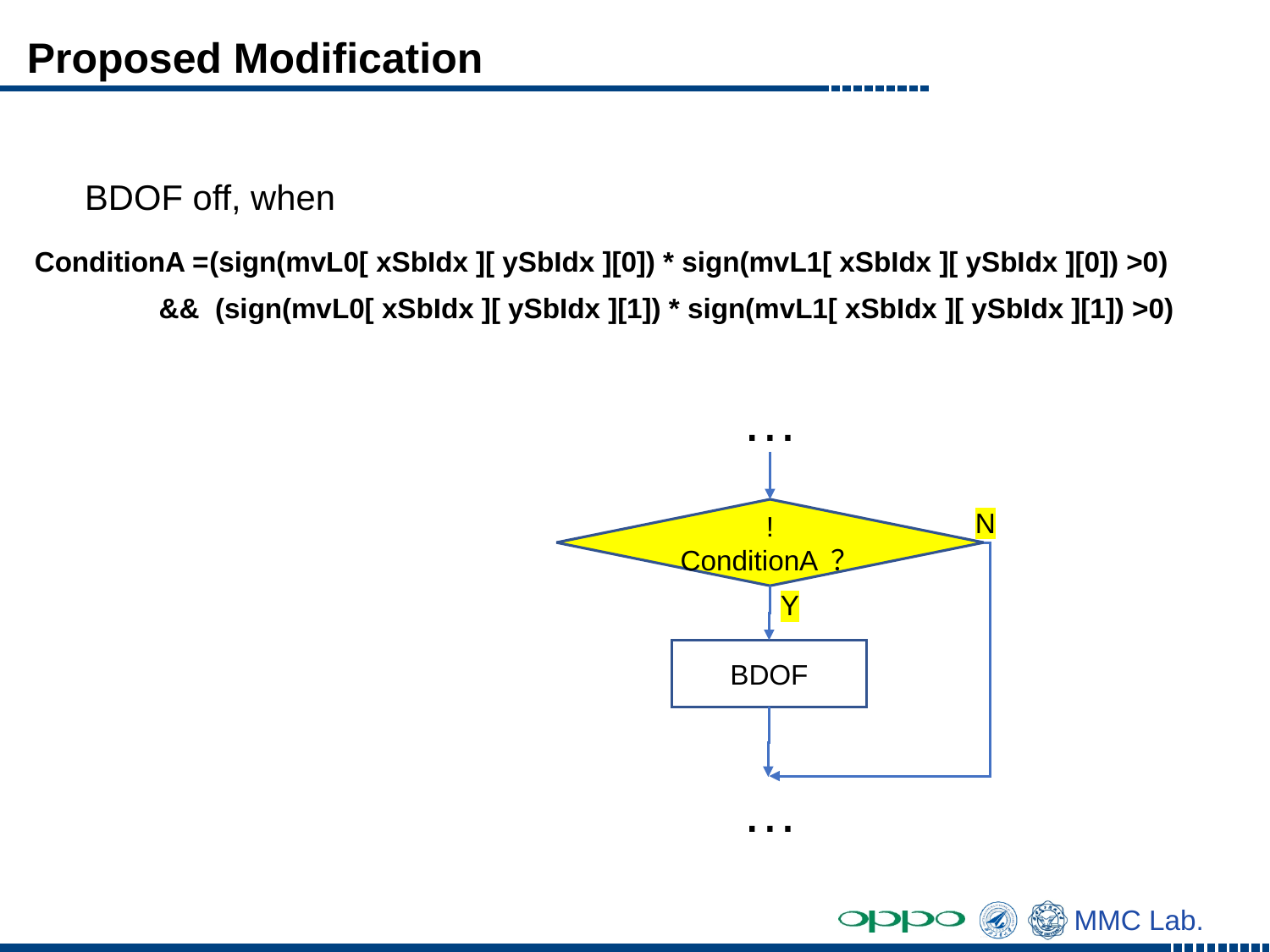

# Proposed Modification
BDOF off, when
 ConditionA =(sign(mvL0[ xSbIdx ][ ySbIdx ][0]) * sign(mvL1[ xSbIdx ][ ySbIdx ][0]) >0)
&&  (sign(mvL0[ xSbIdx ][ ySbIdx ][1]) * sign(mvL1[ xSbIdx ][ ySbIdx ][1]) >0)
…
N
! ConditionA ？
Y
BDOF
…